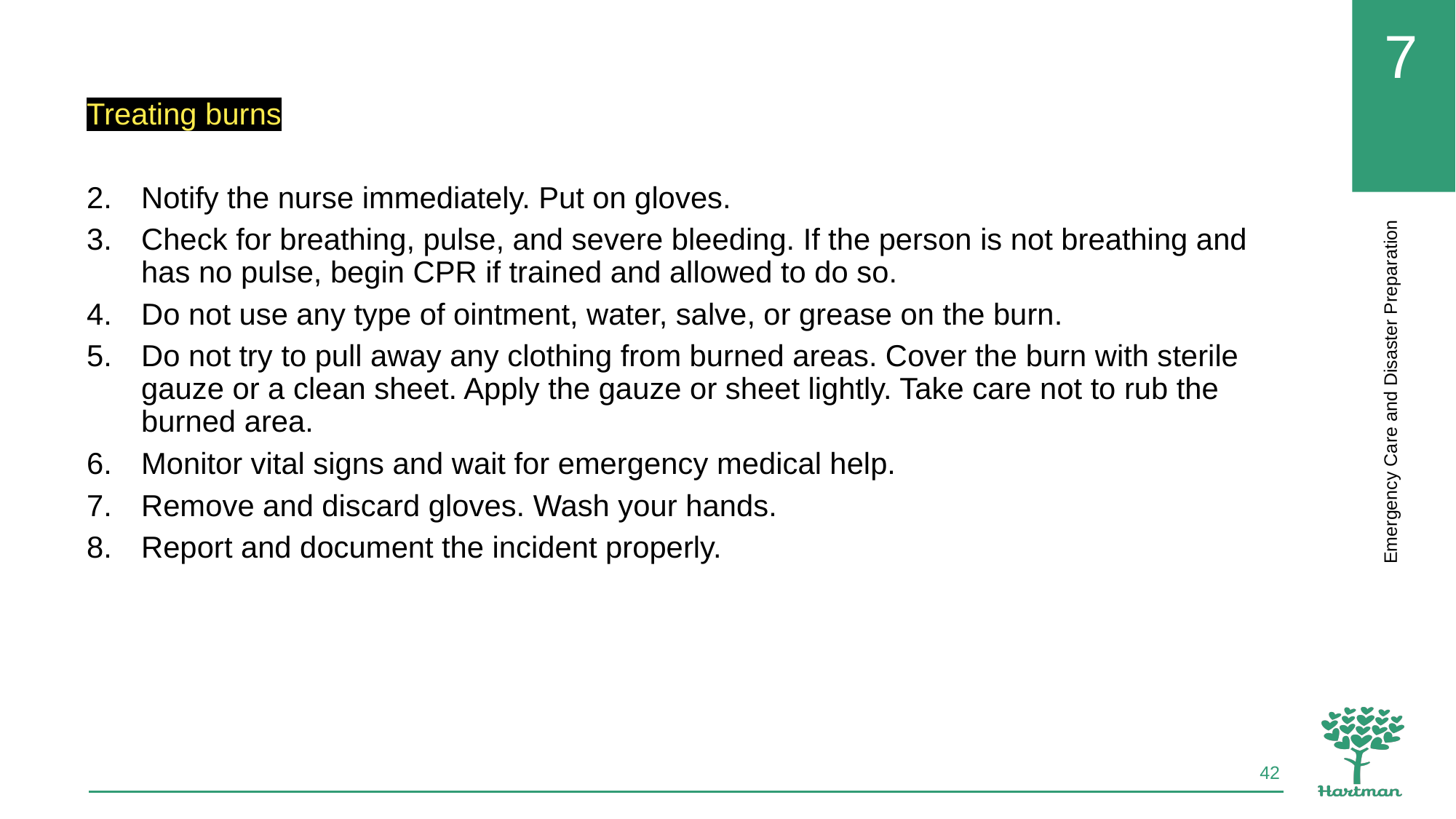

Treating burns

Notify the nurse immediately. Put on gloves.
Check for breathing, pulse, and severe bleeding. If the person is not breathing and has no pulse, begin CPR if trained and allowed to do so.
Do not use any type of ointment, water, salve, or grease on the burn.
Do not try to pull away any clothing from burned areas. Cover the burn with sterile gauze or a clean sheet. Apply the gauze or sheet lightly. Take care not to rub the burned area.
Monitor vital signs and wait for emergency medical help.
Remove and discard gloves. Wash your hands.
Report and document the incident properly.

42